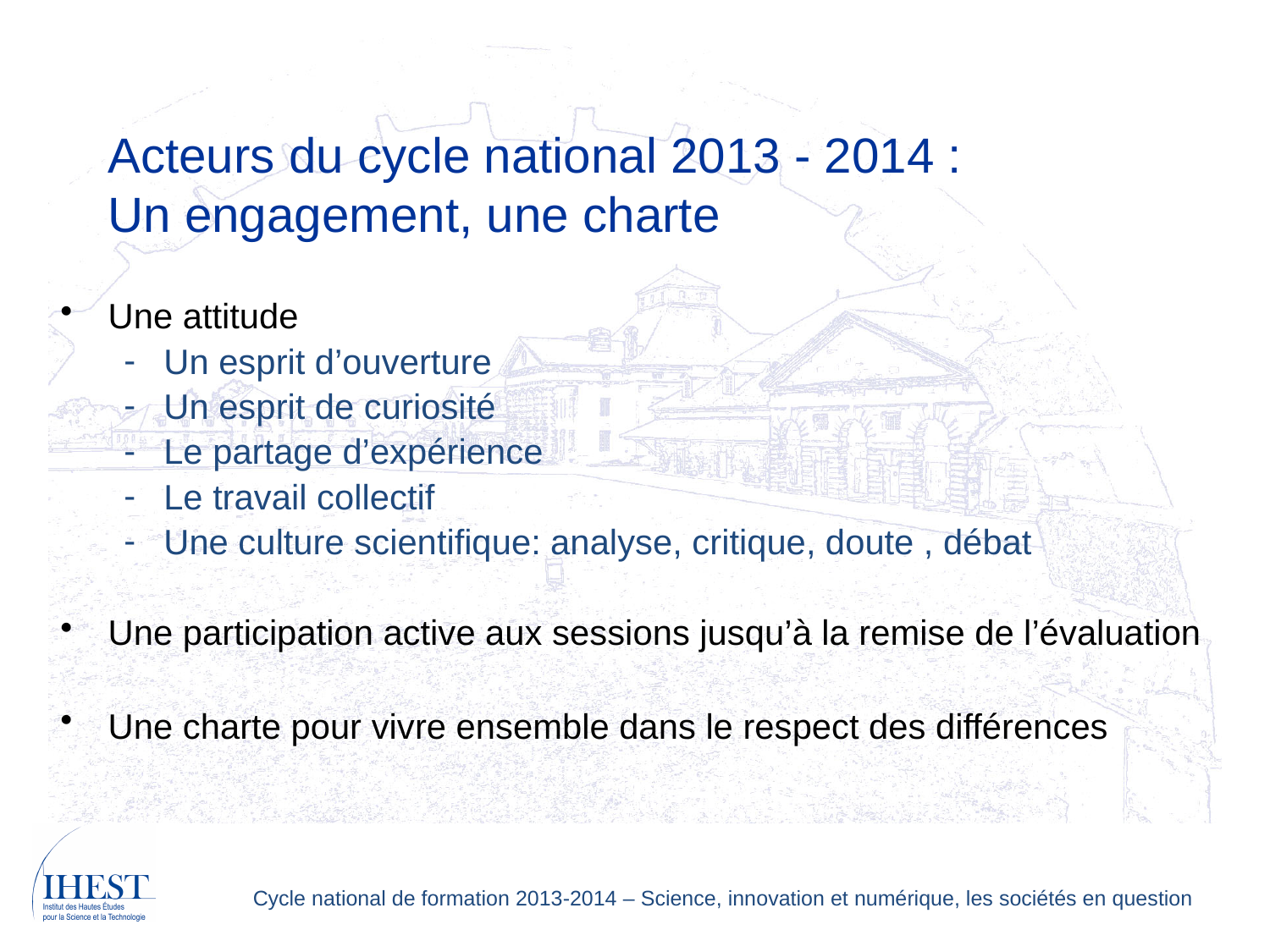

Acteurs du cycle national 2013 - 2014 :
Un engagement, une charte

Une attitude
Un esprit d’ouverture
Un esprit de curiosité
Le partage d’expérience
Le travail collectif
Une culture scientifique: analyse, critique, doute , débat

Une participation active aux sessions jusqu’à la remise de l’évaluation

Une charte pour vivre ensemble dans le respect des différences